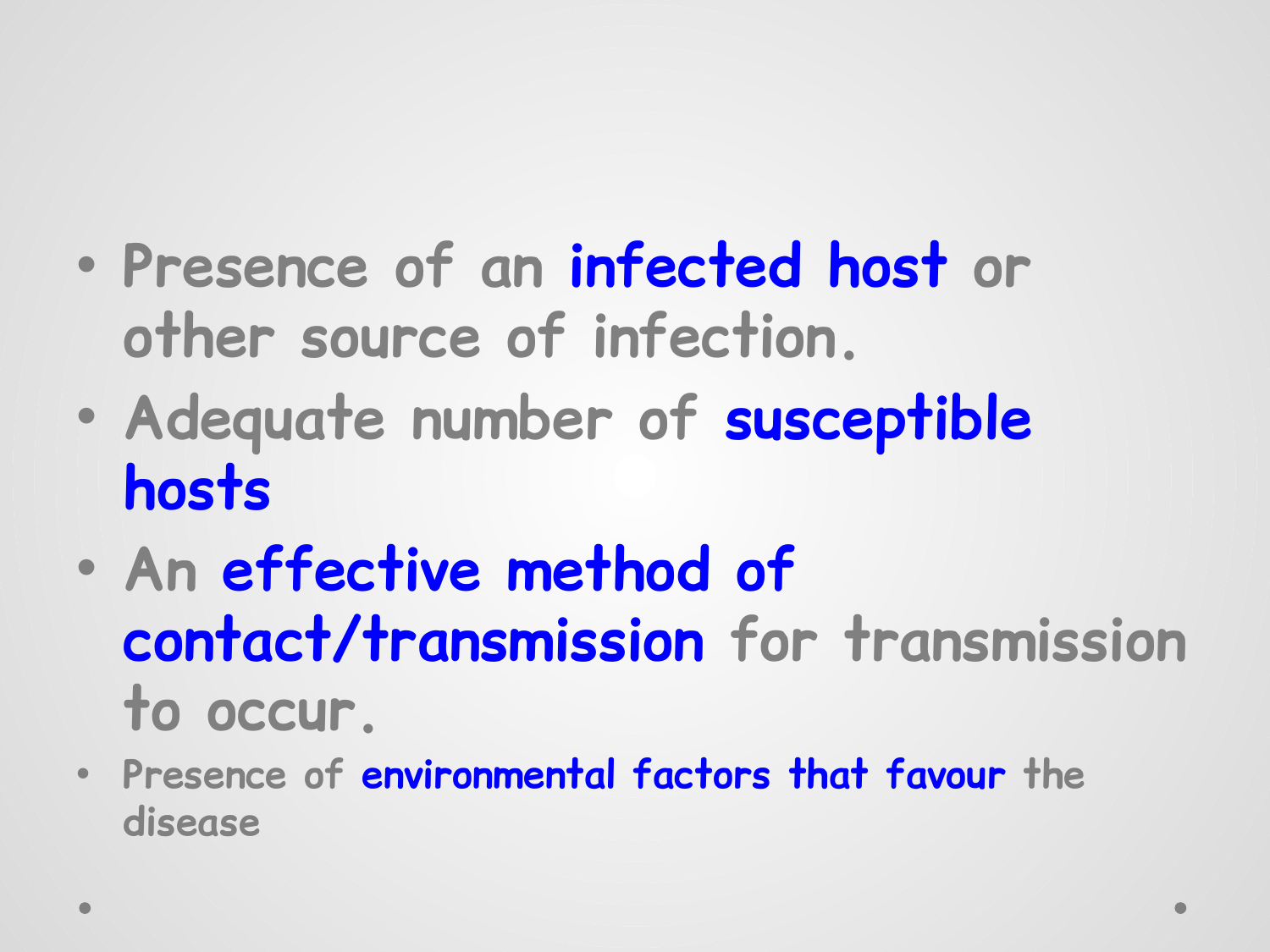

# Requirements for an outbreak
Presence of an infected host or other source of infection.
Adequate number of susceptible hosts
An effective method of contact/transmission for transmission to occur.
Presence of environmental factors that favour the disease